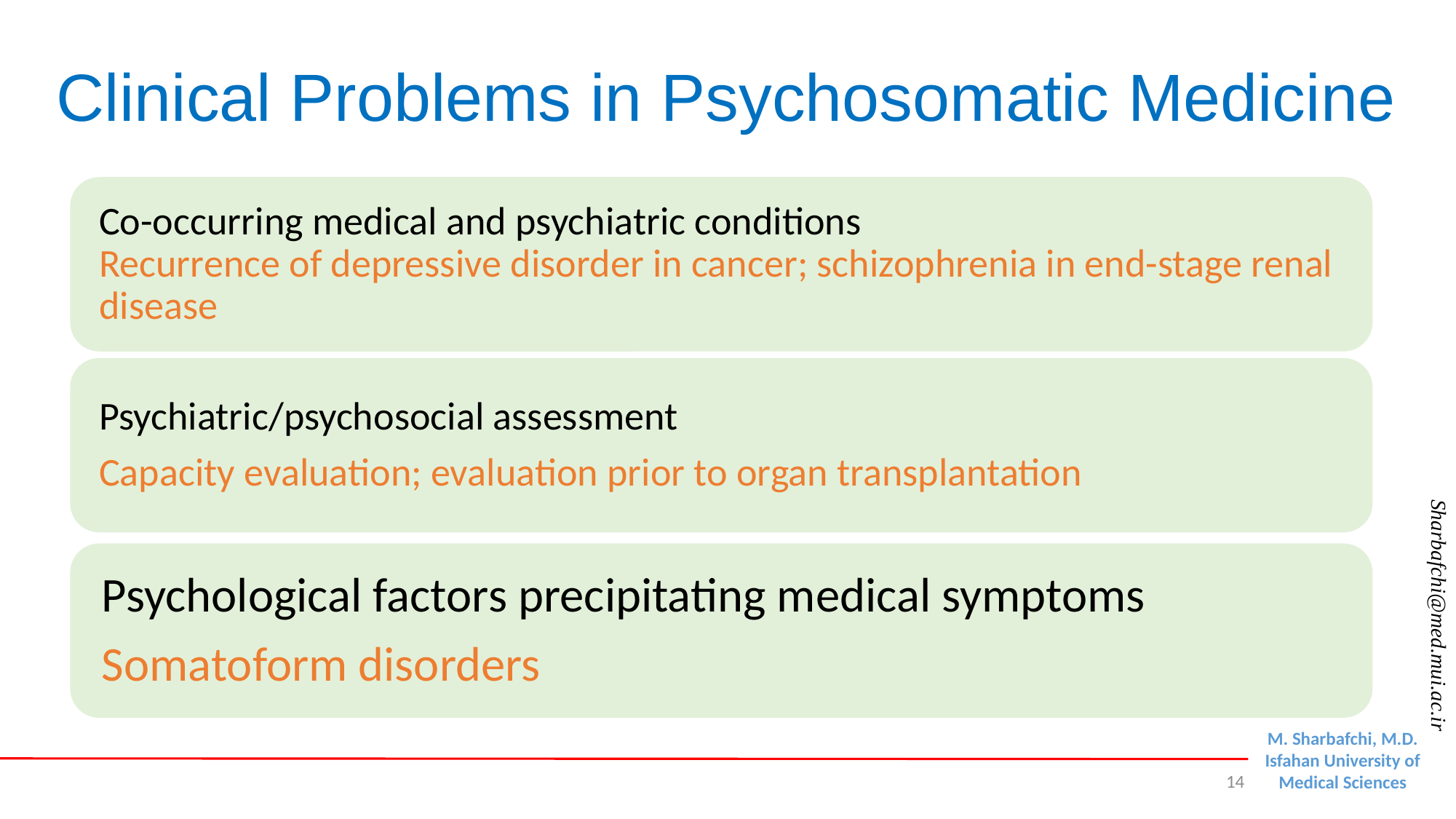

# Clinical Problems in Psychosomatic Medicine
Co-occurring medical and psychiatric conditions
Recurrence of depressive disorder in cancer; schizophrenia in end-stage renal disease
Psychiatric/psychosocial assessment
Capacity evaluation; evaluation prior to organ transplantation
Psychological factors precipitating medical symptoms
Somatoform disorders
14